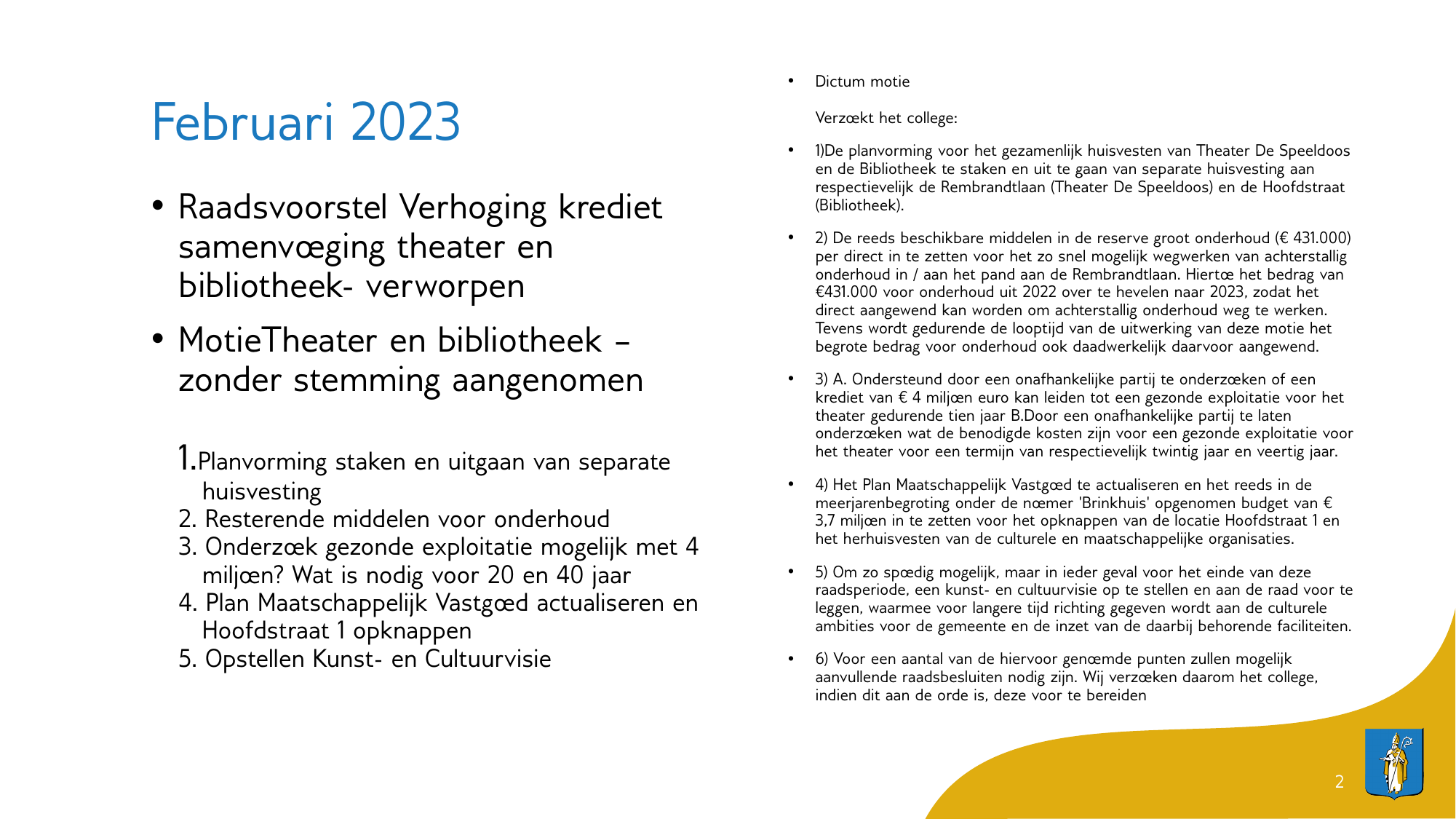

# Februari 2023
Dictum motie
Verzoekt het college:
1)De planvorming voor het gezamenlijk huisvesten van Theater De Speeldoos en de Bibliotheek te staken en uit te gaan van separate huisvesting aan respectievelijk de Rembrandtlaan (Theater De Speeldoos) en de Hoofdstraat (Bibliotheek).
2) De reeds beschikbare middelen in de reserve groot onderhoud (€ 431.000) per direct in te zetten voor het zo snel mogelijk wegwerken van achterstallig onderhoud in / aan het pand aan de Rembrandtlaan. Hiertoe het bedrag van €431.000 voor onderhoud uit 2022 over te hevelen naar 2023, zodat het direct aangewend kan worden om achterstallig onderhoud weg te werken. Tevens wordt gedurende de looptijd van de uitwerking van deze motie het begrote bedrag voor onderhoud ook daadwerkelijk daarvoor aangewend.
3) A. Ondersteund door een onafhankelijke partij te onderzoeken of een krediet van € 4 miljoen euro kan leiden tot een gezonde exploitatie voor het theater gedurende tien jaar B.Door een onafhankelijke partij te laten onderzoeken wat de benodigde kosten zijn voor een gezonde exploitatie voor het theater voor een termijn van respectievelijk twintig jaar en veertig jaar.
4) Het Plan Maatschappelijk Vastgoed te actualiseren en het reeds in de meerjarenbegroting onder de noemer 'Brinkhuis' opgenomen budget van € 3,7 miljoen in te zetten voor het opknappen van de locatie Hoofdstraat 1 en het herhuisvesten van de culturele en maatschappelijke organisaties.
5) Om zo spoedig mogelijk, maar in ieder geval voor het einde van deze raadsperiode, een kunst- en cultuurvisie op te stellen en aan de raad voor te leggen, waarmee voor langere tijd richting gegeven wordt aan de culturele ambities voor de gemeente en de inzet van de daarbij behorende faciliteiten.
6) Voor een aantal van de hiervoor genoemde punten zullen mogelijk aanvullende raadsbesluiten nodig zijn. Wij verzoeken daarom het college, indien dit aan de orde is, deze voor te bereiden
Raadsvoorstel Verhoging krediet samenvoeging theater en bibliotheek- verworpen
MotieTheater en bibliotheek – zonder stemming aangenomen
1.Planvorming staken en uitgaan van separate
   huisvesting
2. Resterende middelen voor onderhoud
3. Onderzoek gezonde exploitatie mogelijk met 4
   miljoen? Wat is nodig voor 20 en 40 jaar
4. Plan Maatschappelijk Vastgoed actualiseren en
   Hoofdstraat 1 opknappen
5. Opstellen Kunst- en Cultuurvisie
2